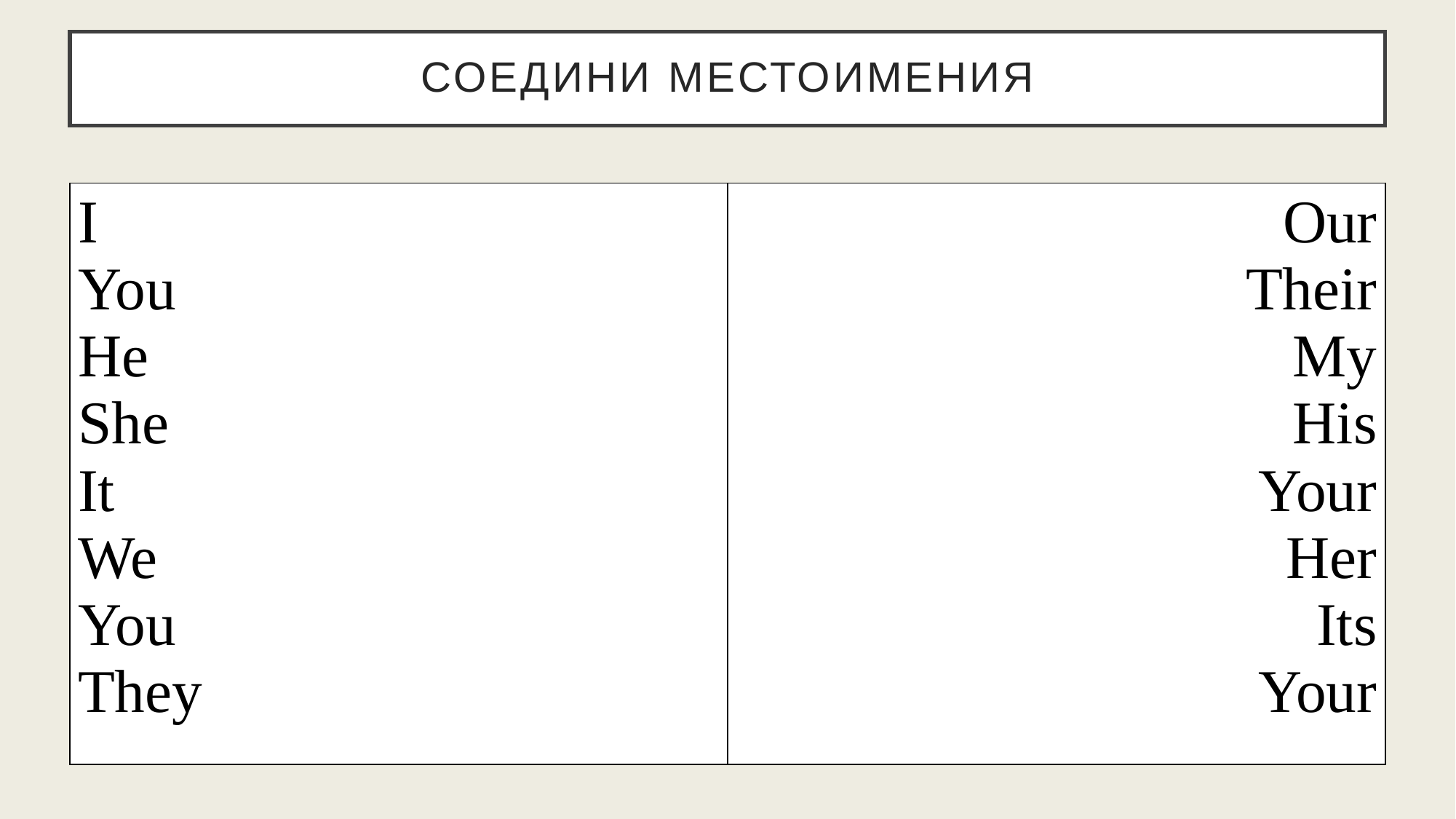

# Соедини местоимения
| I You He She It We You They | Our Their My His Your Her Its Your |
| --- | --- |